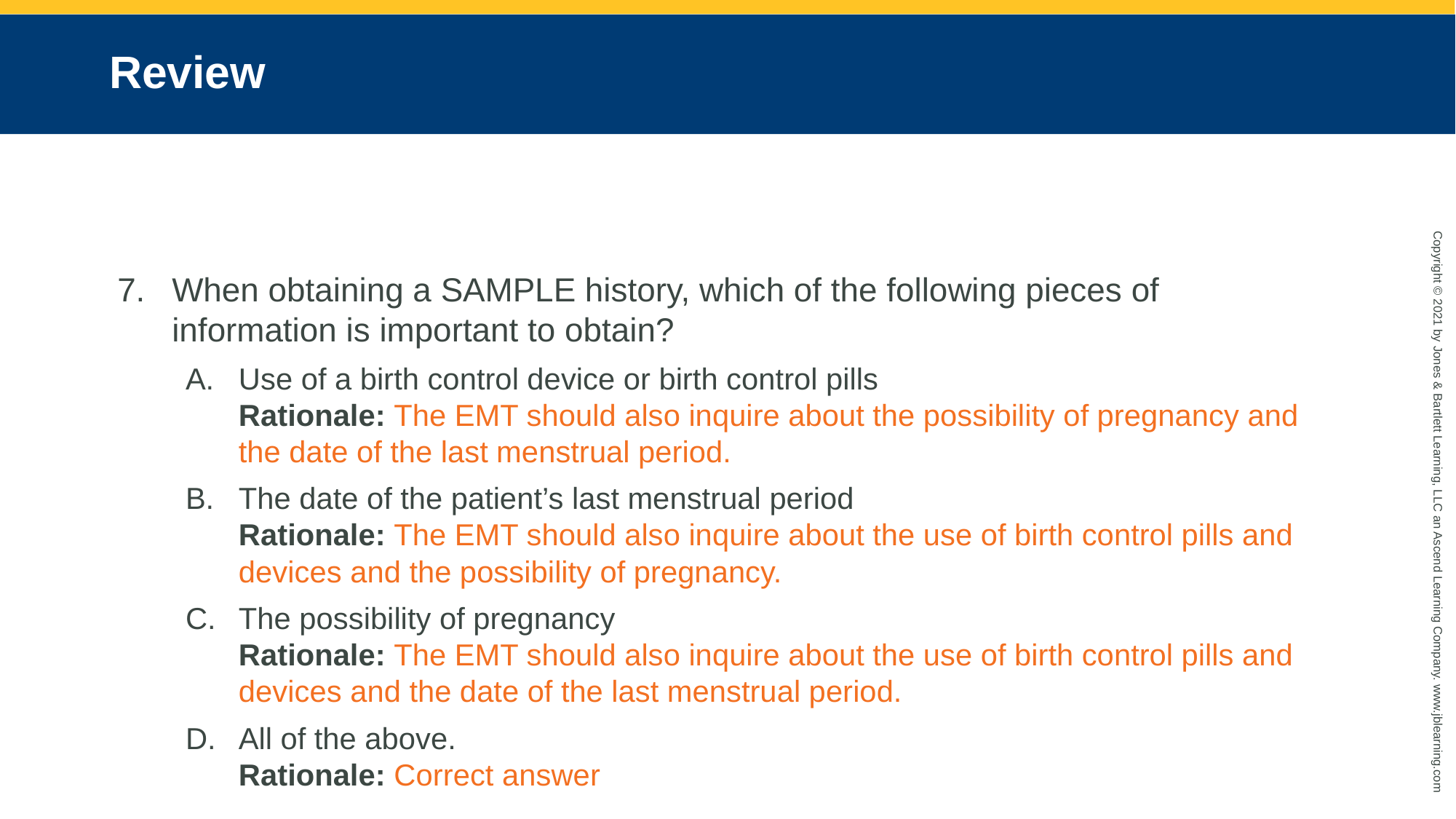

# Review
When obtaining a SAMPLE history, which of the following pieces of information is important to obtain?
Use of a birth control device or birth control pills
Rationale: The EMT should also inquire about the possibility of pregnancy and the date of the last menstrual period.
The date of the patient’s last menstrual period
Rationale: The EMT should also inquire about the use of birth control pills and devices and the possibility of pregnancy.
The possibility of pregnancy
Rationale: The EMT should also inquire about the use of birth control pills and devices and the date of the last menstrual period.
All of the above.
Rationale: Correct answer